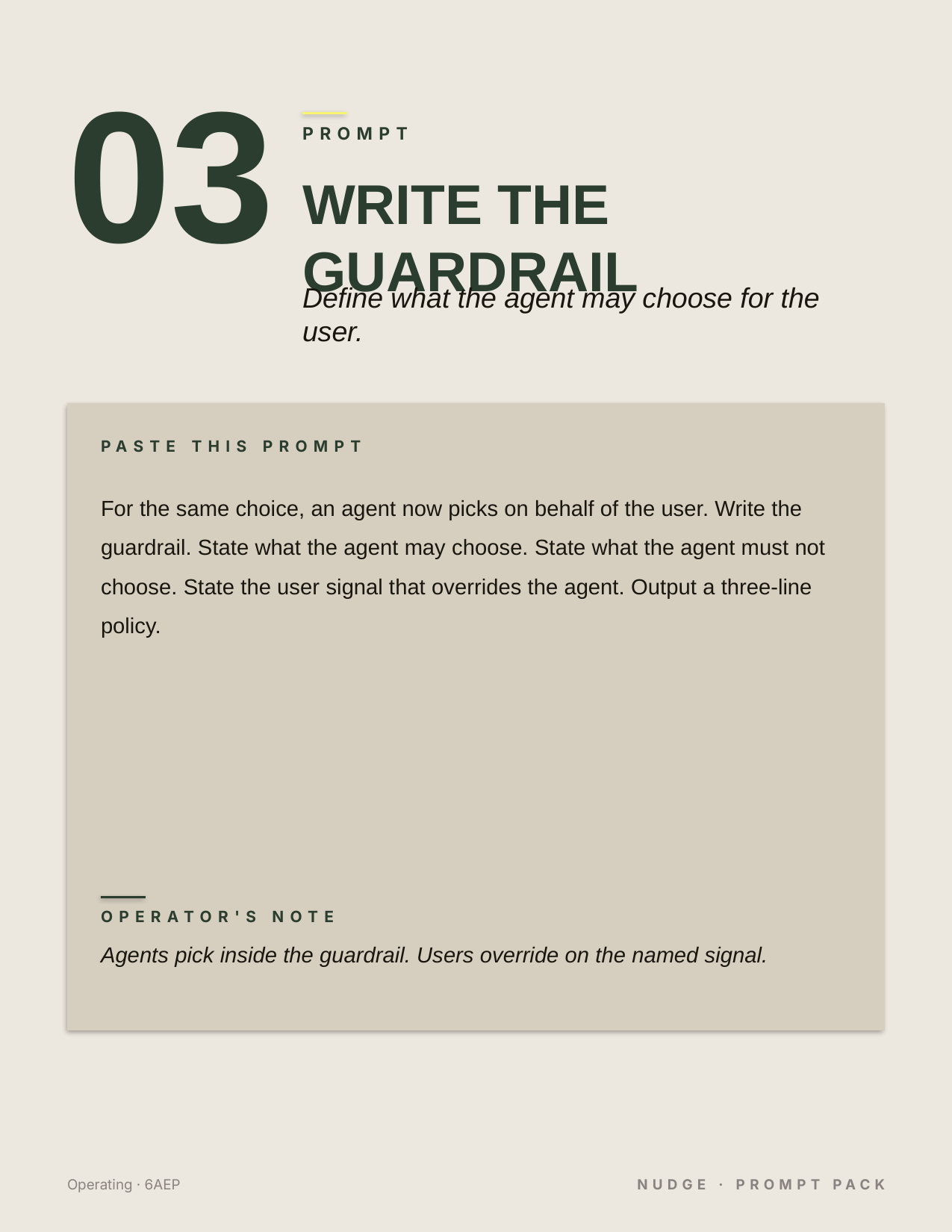

03

PROMPT
WRITE THE GUARDRAIL
Define what the agent may choose for the user.

PASTE THIS PROMPT
For the same choice, an agent now picks on behalf of the user. Write the guardrail. State what the agent may choose. State what the agent must not choose. State the user signal that overrides the agent. Output a three-line policy.

OPERATOR'S NOTE
Agents pick inside the guardrail. Users override on the named signal.
Operating · 6AEP
NUDGE · PROMPT PACK